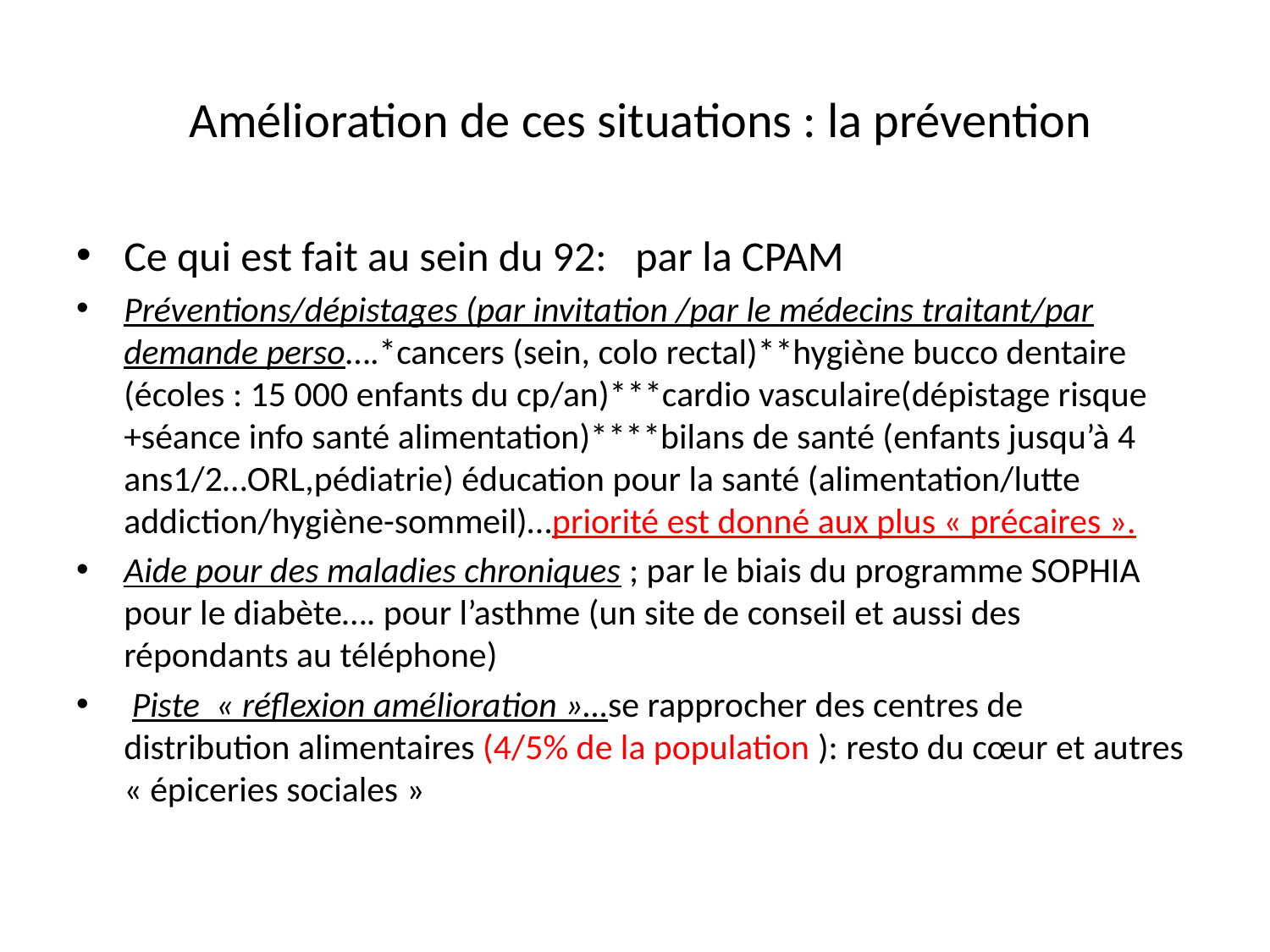

# Amélioration de ces situations : la prévention
Ce qui est fait au sein du 92:   par la CPAM
Préventions/dépistages (par invitation /par le médecins traitant/par demande perso….*cancers (sein, colo rectal)**hygiène bucco dentaire (écoles : 15 000 enfants du cp/an)***cardio vasculaire(dépistage risque +séance info santé alimentation)****bilans de santé (enfants jusqu’à 4 ans1/2…ORL,pédiatrie) éducation pour la santé (alimentation/lutte addiction/hygiène-sommeil)…priorité est donné aux plus « précaires ».
Aide pour des maladies chroniques ; par le biais du programme SOPHIA pour le diabète…. pour l’asthme (un site de conseil et aussi des répondants au téléphone)
 Piste  « réflexion amélioration »…se rapprocher des centres de distribution alimentaires (4/5% de la population ): resto du cœur et autres « épiceries sociales »